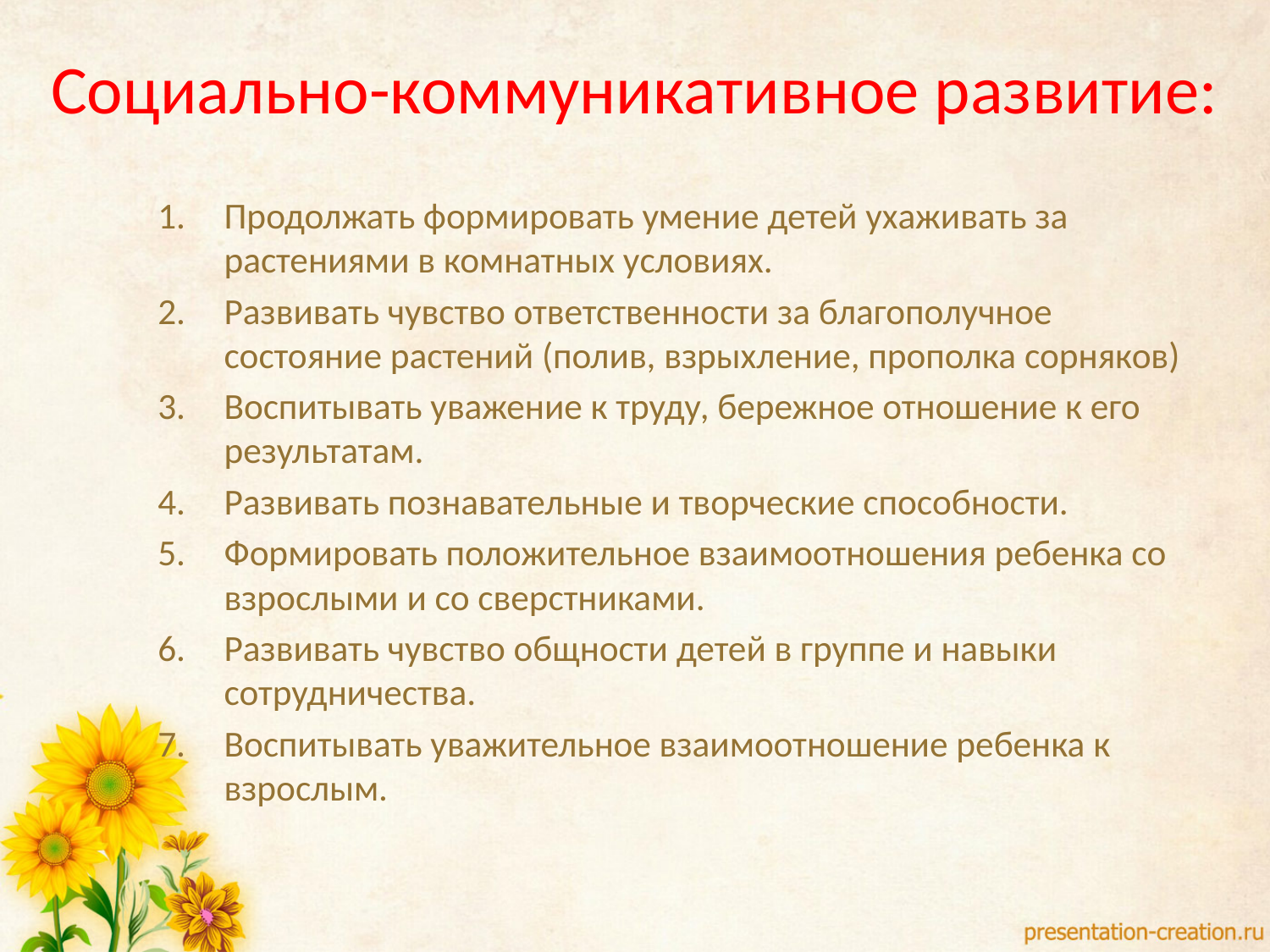

# Социально-коммуникативное развитие:
Продолжать формировать умение детей ухаживать за растениями в комнатных условиях.
Развивать чувство ответственности за благополучное состояние растений (полив, взрыхление, прополка сорняков)
Воспитывать уважение к труду, бережное отношение к его результатам.
Развивать познавательные и творческие способности.
Формировать положительное взаимоотношения ребенка со взрослыми и со сверстниками.
Развивать чувство общности детей в группе и навыки сотрудничества.
Воспитывать уважительное взаимоотношение ребенка к взрослым.